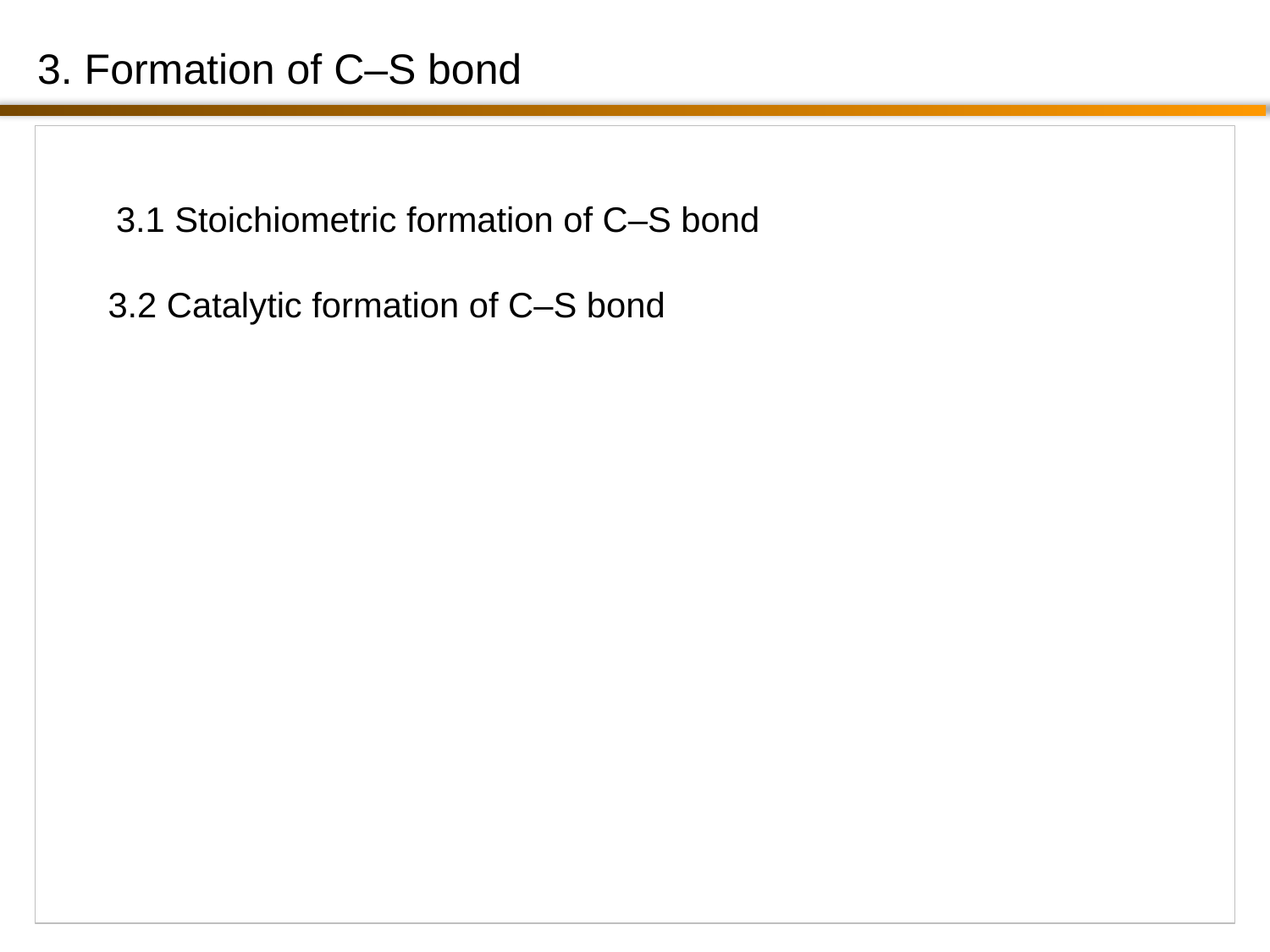

3. Formation of C–S bond

3.1 Stoichiometric formation of C–S bond
3.2 Catalytic formation of C–S bond